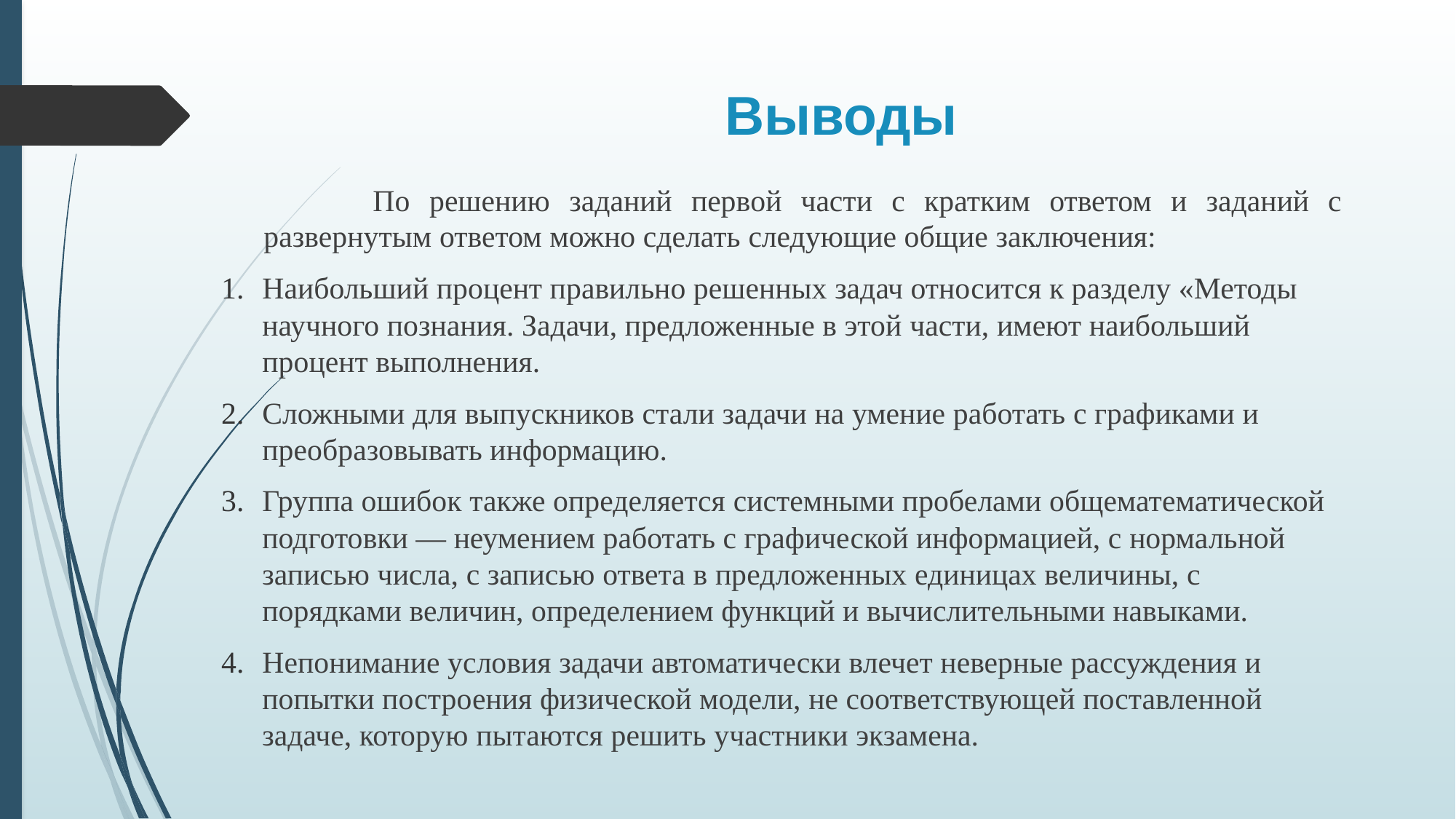

# Выводы
	По решению заданий первой части с кратким ответом и заданий с развернутым ответом можно сделать следующие общие заключения:
Наибольший процент правильно решенных задач относится к разделу «Методы научного познания. Задачи, предложенные в этой части, имеют наибольший процент выполнения.
Сложными для выпускников стали задачи на умение работать с графиками и преобразовывать информацию.
Группа ошибок также определяется системными пробелами общематематической подготовки — неумением работать с графической информацией, с нормальной записью числа, с записью ответа в предложенных единицах величины, с порядками величин, определением функций и вычислительными навыками.
Непонимание условия задачи автоматически влечет неверные рассуждения и                      попытки построения физической модели, не соответствующей поставленной задаче, которую пытаются решить участники экзамена.